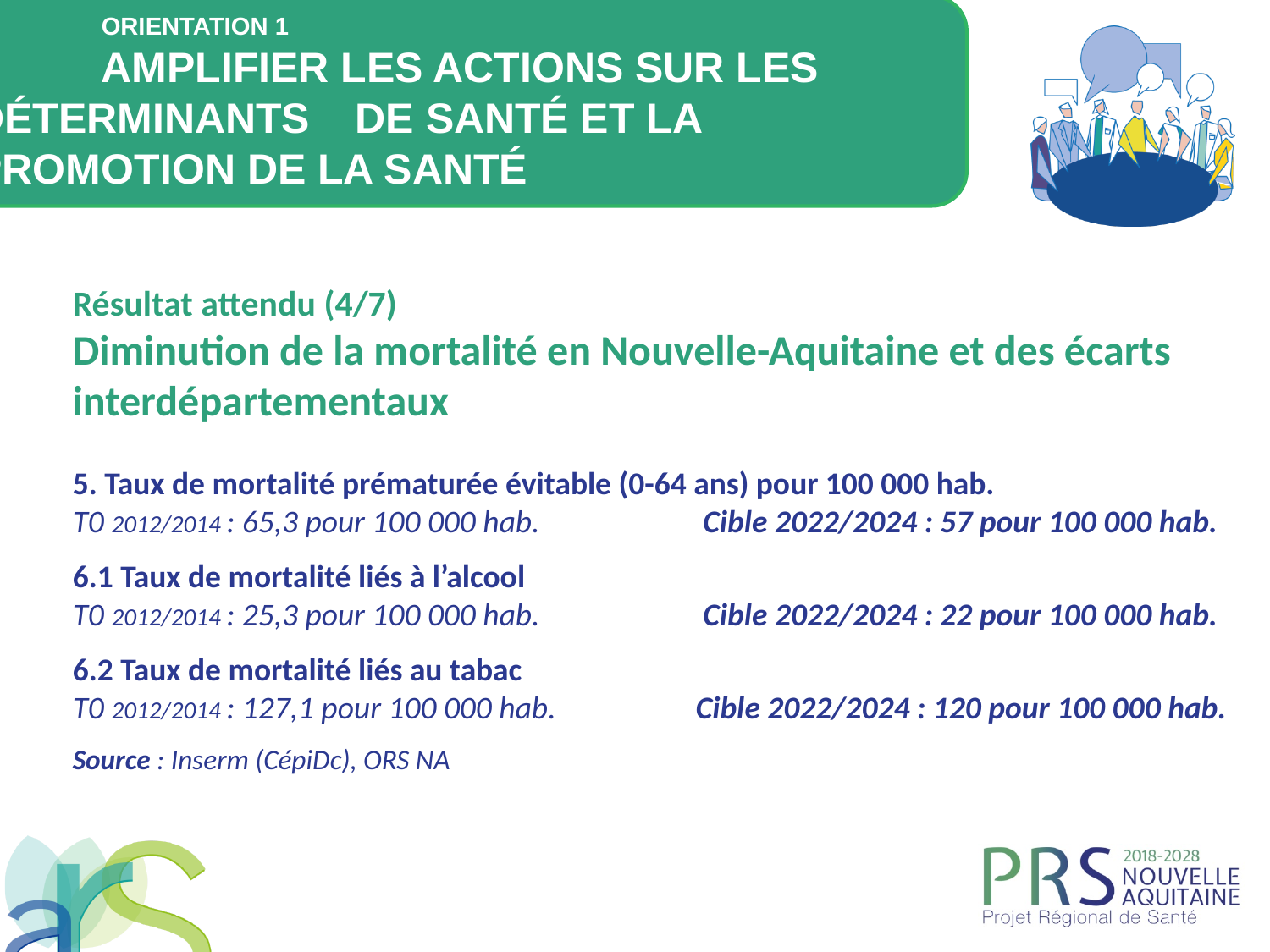

ORIENTATION 1
	Amplifier les actions sur les déterminants 	de santé et la promotion de la santé

Résultat attendu (4/7)
Diminution de la mortalité en Nouvelle-Aquitaine et des écarts interdépartementaux

5. Taux de mortalité prématurée évitable (0-64 ans) pour 100 000 hab.
T0 2012/2014 : 65,3 pour 100 000 hab.	                 Cible 2022/2024 : 57 pour 100 000 hab.

6.1 Taux de mortalité liés à l’alcool
T0 2012/2014 : 25,3 pour 100 000 hab.	                 Cible 2022/2024 : 22 pour 100 000 hab.

6.2 Taux de mortalité liés au tabac
T0 2012/2014 : 127,1 pour 100 000 hab.	                Cible 2022/2024 : 120 pour 100 000 hab.

Source : Inserm (CépiDc), ORS NA